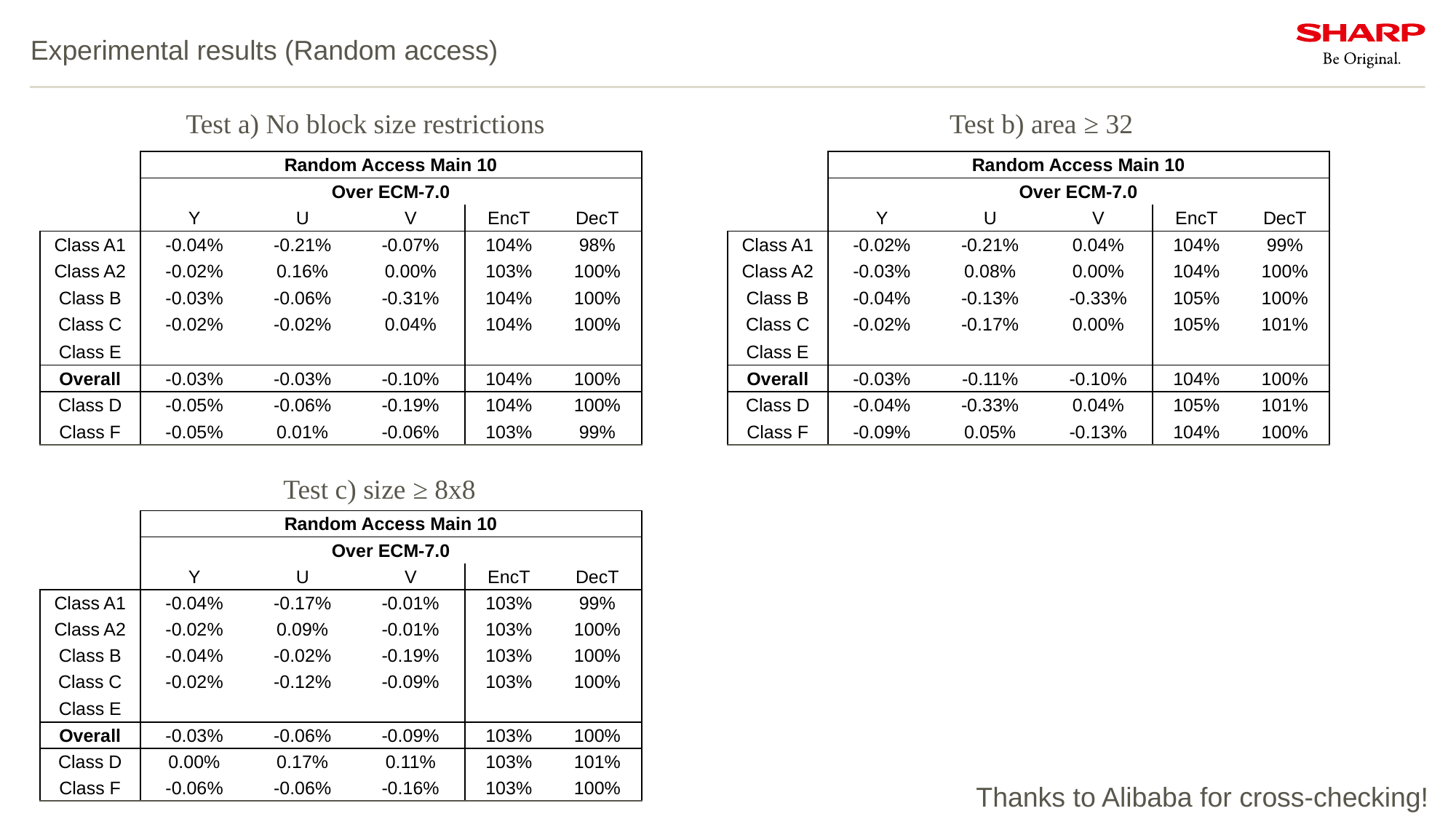

# Experimental results (Random access)
Test a) No block size restrictions
Test b) area ≥ 32
|  | Random Access Main 10 |  |  |  |  |
| --- | --- | --- | --- | --- | --- |
|  | Over ECM-7.0 |  |  |  |  |
|  | Y | U | V | EncT | DecT |
| Class A1 | -0.04% | -0.21% | -0.07% | 104% | 98% |
| Class A2 | -0.02% | 0.16% | 0.00% | 103% | 100% |
| Class B | -0.03% | -0.06% | -0.31% | 104% | 100% |
| Class C | -0.02% | -0.02% | 0.04% | 104% | 100% |
| Class E |  |  |  |  |  |
| Overall | -0.03% | -0.03% | -0.10% | 104% | 100% |
| Class D | -0.05% | -0.06% | -0.19% | 104% | 100% |
| Class F | -0.05% | 0.01% | -0.06% | 103% | 99% |
|  | Random Access Main 10 |  |  |  |  |
| --- | --- | --- | --- | --- | --- |
|  | Over ECM-7.0 |  |  |  |  |
|  | Y | U | V | EncT | DecT |
| Class A1 | -0.02% | -0.21% | 0.04% | 104% | 99% |
| Class A2 | -0.03% | 0.08% | 0.00% | 104% | 100% |
| Class B | -0.04% | -0.13% | -0.33% | 105% | 100% |
| Class C | -0.02% | -0.17% | 0.00% | 105% | 101% |
| Class E |  |  |  |  |  |
| Overall | -0.03% | -0.11% | -0.10% | 104% | 100% |
| Class D | -0.04% | -0.33% | 0.04% | 105% | 101% |
| Class F | -0.09% | 0.05% | -0.13% | 104% | 100% |
Test c) size ≥ 8x8
|  | Random Access Main 10 |  |  |  |  |
| --- | --- | --- | --- | --- | --- |
|  | Over ECM-7.0 |  |  |  |  |
|  | Y | U | V | EncT | DecT |
| Class A1 | -0.04% | -0.17% | -0.01% | 103% | 99% |
| Class A2 | -0.02% | 0.09% | -0.01% | 103% | 100% |
| Class B | -0.04% | -0.02% | -0.19% | 103% | 100% |
| Class C | -0.02% | -0.12% | -0.09% | 103% | 100% |
| Class E |  |  |  |  |  |
| Overall | -0.03% | -0.06% | -0.09% | 103% | 100% |
| Class D | 0.00% | 0.17% | 0.11% | 103% | 101% |
| Class F | -0.06% | -0.06% | -0.16% | 103% | 100% |
Thanks to Alibaba for cross-checking!